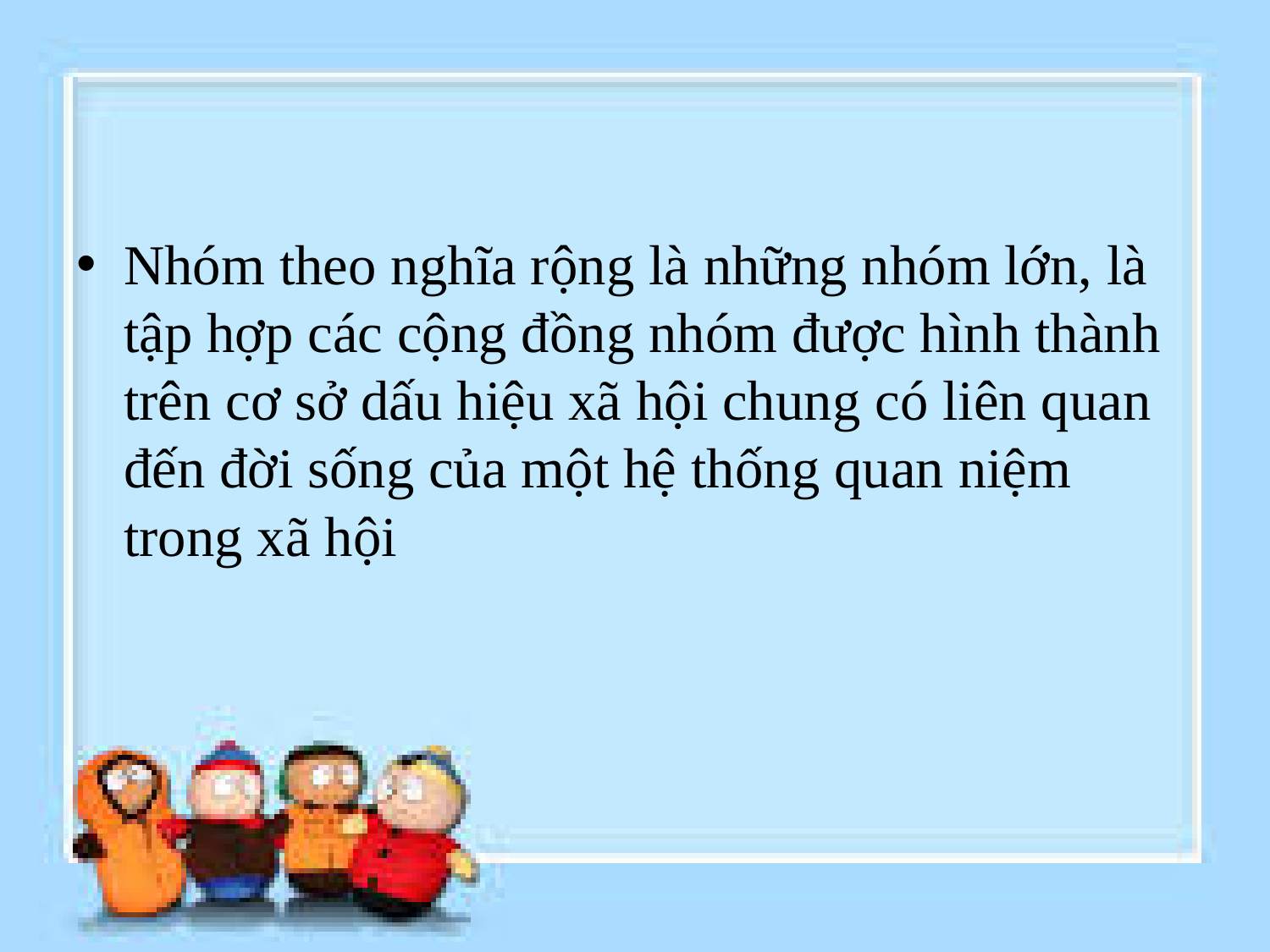

Nhóm theo nghĩa rộng là những nhóm lớn, là tập hợp các cộng đồng nhóm được hình thành trên cơ sở dấu hiệu xã hội chung có liên quan đến đời sống của một hệ thống quan niệm trong xã hội